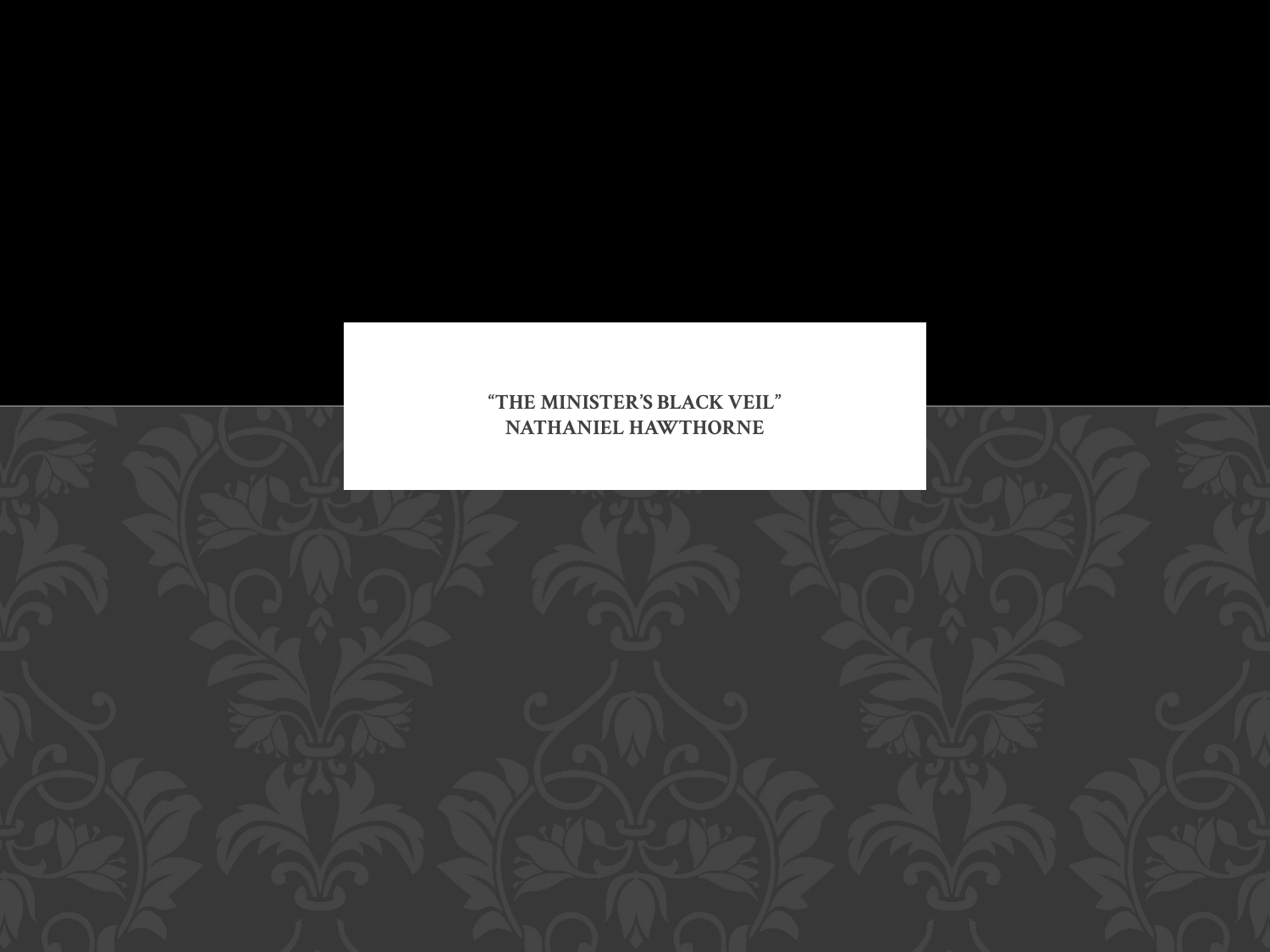

# “The Minister’s Black Veil” Nathaniel Hawthorne
Nathaniel Hawthorne